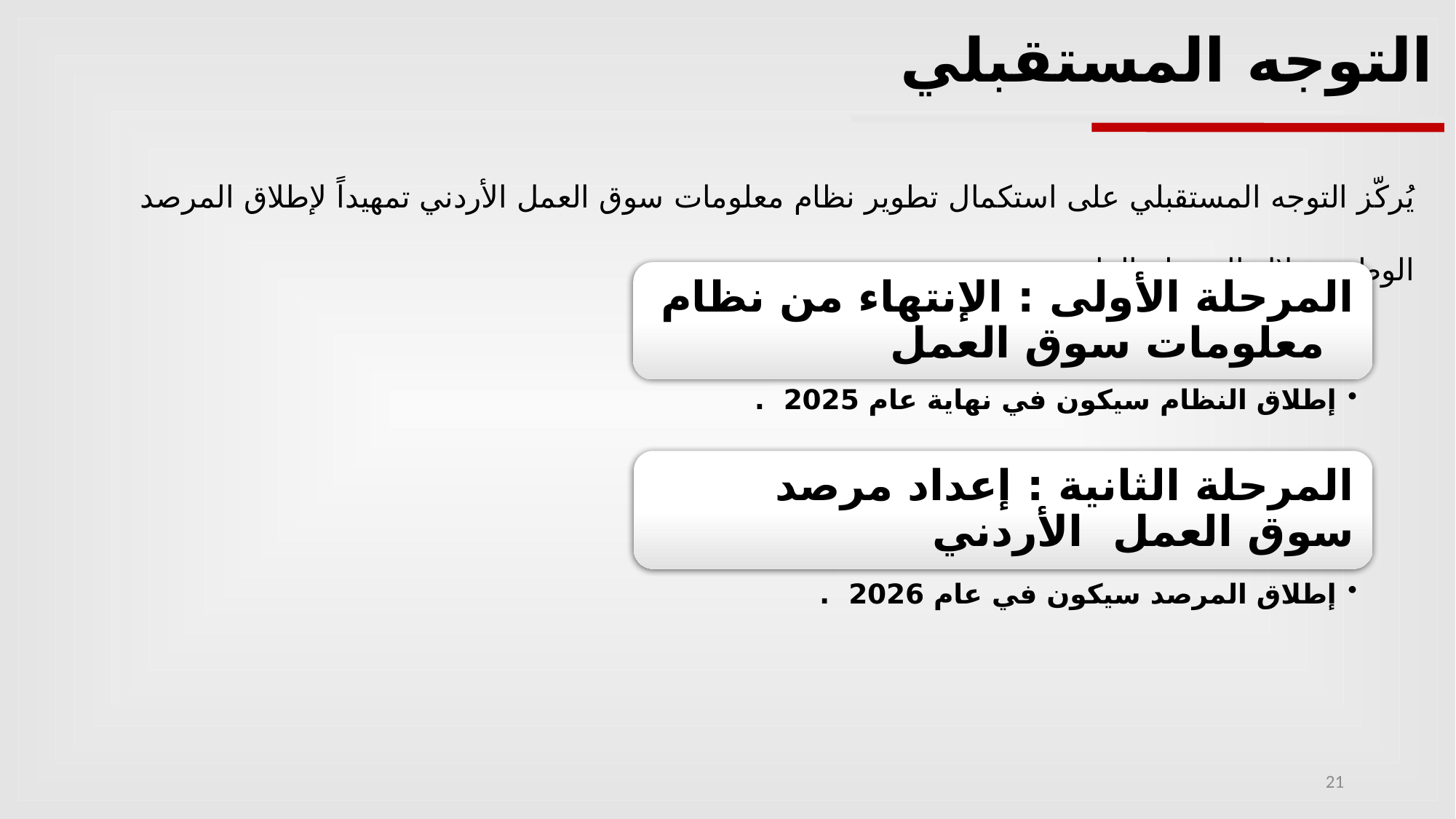

التوجه المستقبلي

يُركّز التوجه المستقبلي على استكمال تطوير نظام معلومات سوق العمل الأردني تمهيداً لإطلاق المرصد الوطني خلال المرحلة القادمة.
المرحلة الأولى : الإنتهاء من نظام معلومات سوق العمل
إطلاق النظام سيكون في نهاية عام 2025  .
المرحلة الثانية : إعداد مرصد سوق العمل  الأردني
إطلاق المرصد سيكون في عام 2026  .
21